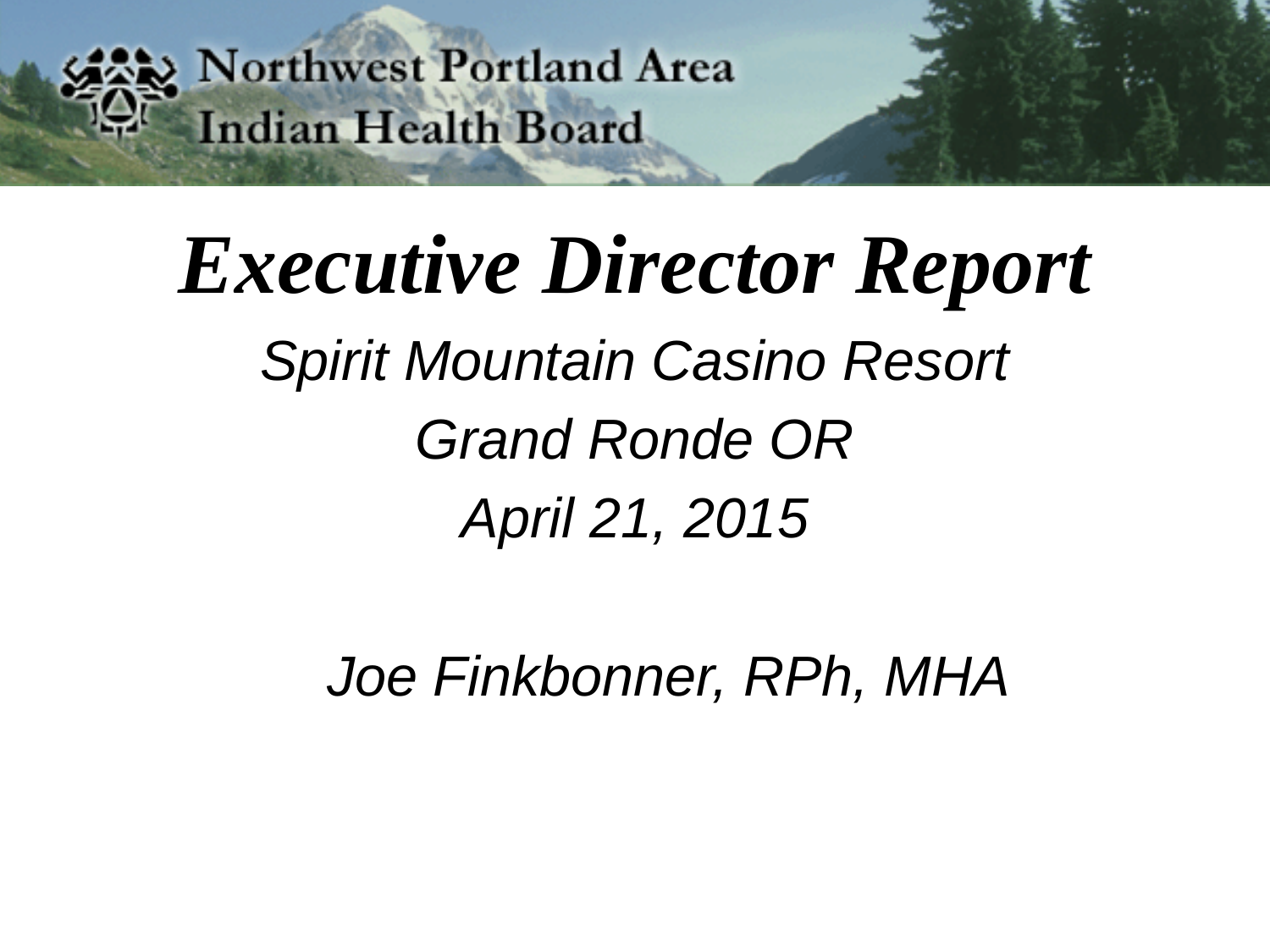

# Executive Director Report
Spirit Mountain Casino Resort
Grand Ronde OR
April 21, 2015

                Joe Finkbonner, RPh, MHA